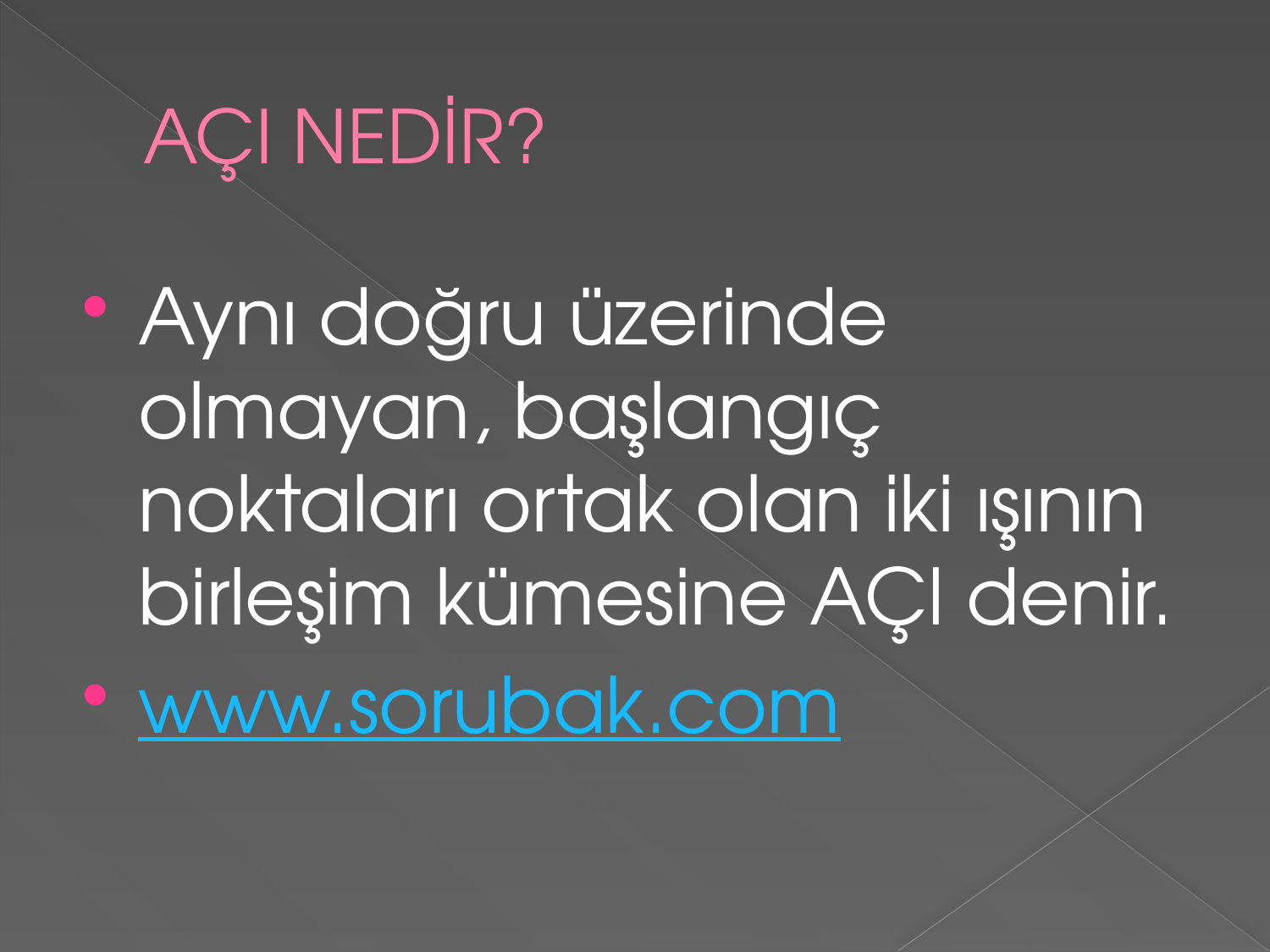

# AÇI NEDİR?
Aynı doğru üzerinde olmayan, başlangıç noktaları ortak olan iki ışının birleşim kümesine AÇI denir.
www.sorubak.com